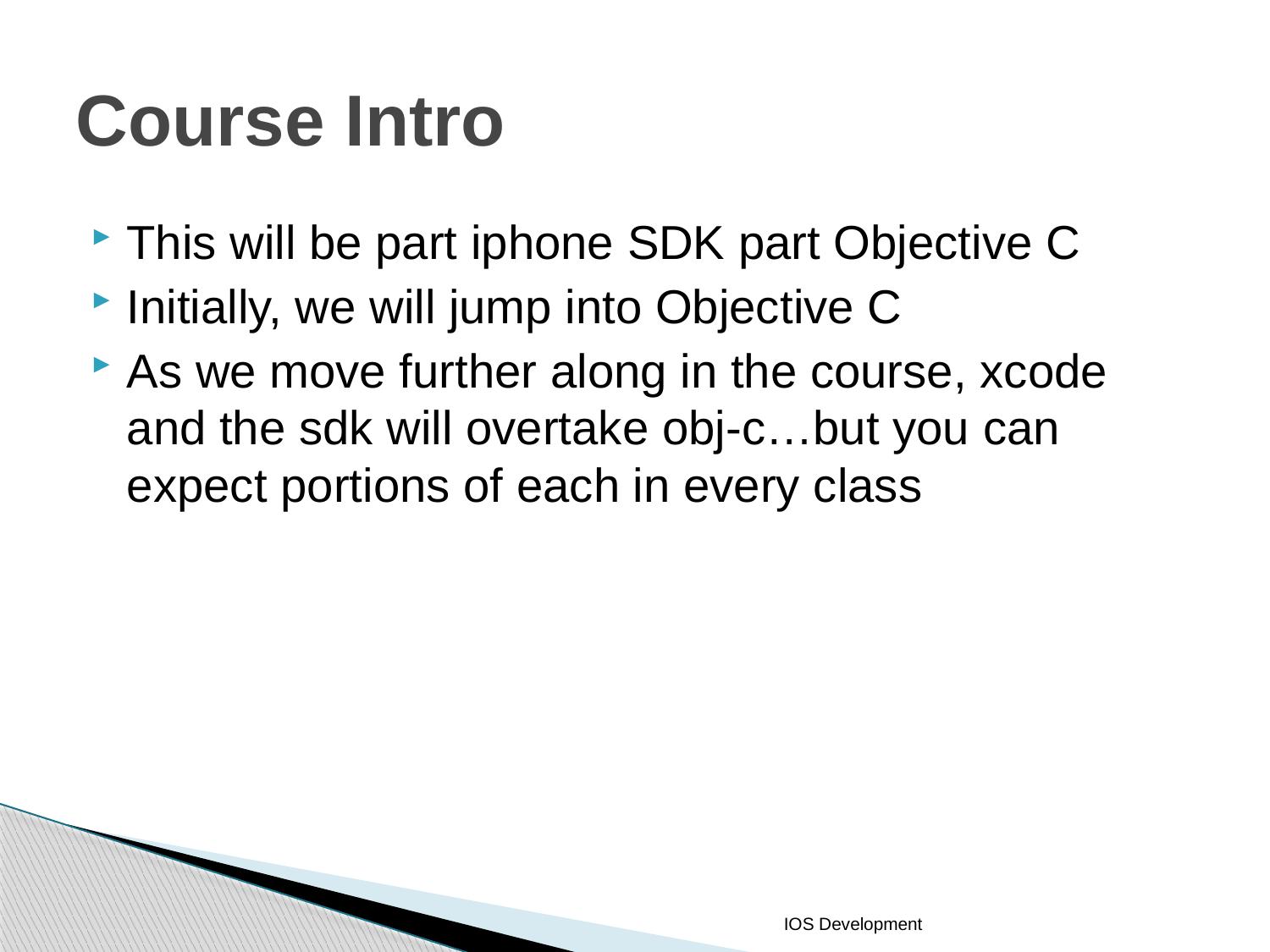

# Course Intro
This will be part iphone SDK part Objective C
Initially, we will jump into Objective C
As we move further along in the course, xcode and the sdk will overtake obj-c…but you can expect portions of each in every class
IOS Development